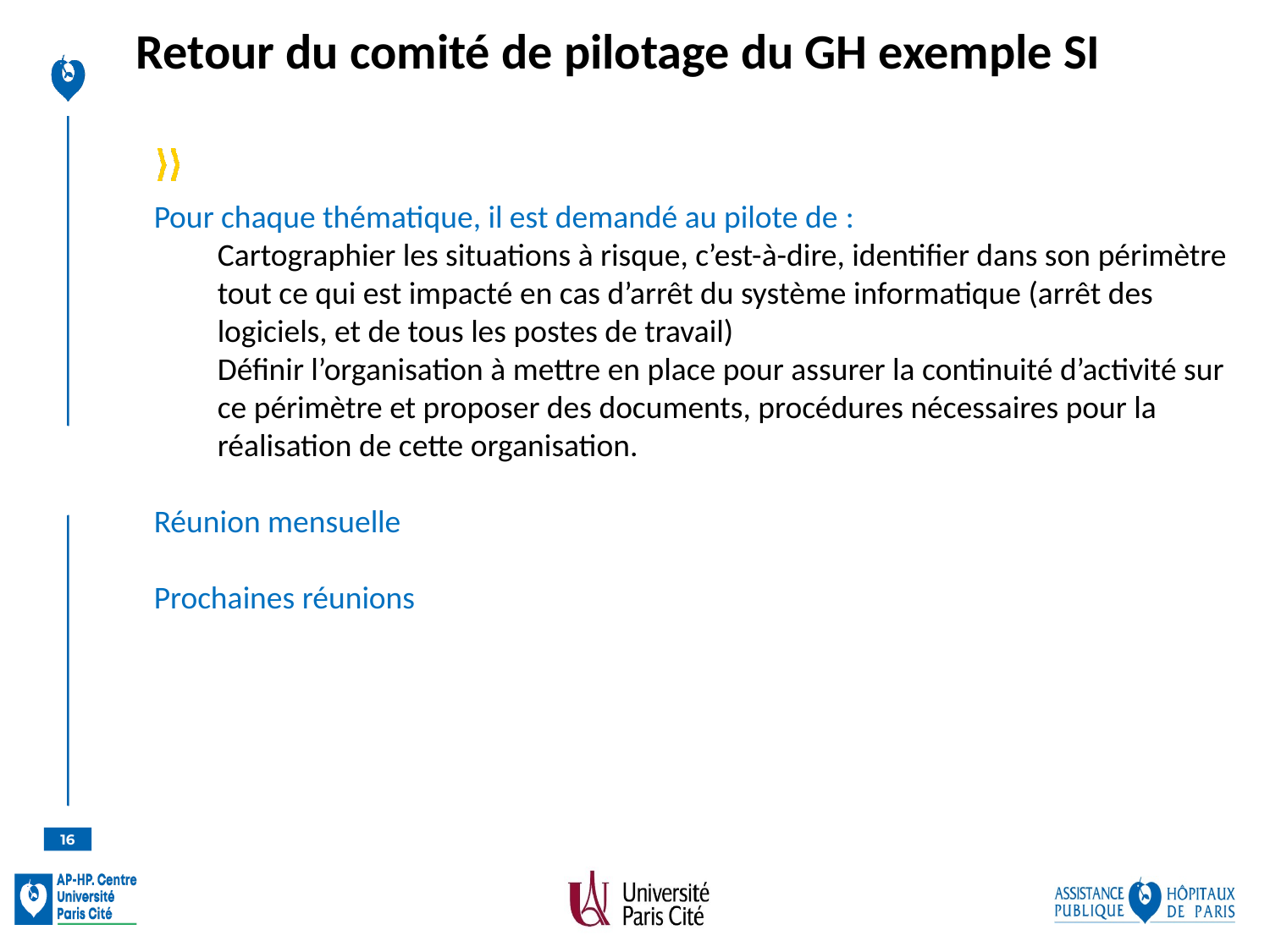

Retour du comité de pilotage du GH exemple SI
#
Pour chaque thématique, il est demandé au pilote de :
Cartographier les situations à risque, c’est-à-dire, identifier dans son périmètre tout ce qui est impacté en cas d’arrêt du système informatique (arrêt des logiciels, et de tous les postes de travail)
Définir l’organisation à mettre en place pour assurer la continuité d’activité sur ce périmètre et proposer des documents, procédures nécessaires pour la réalisation de cette organisation.

Réunion mensuelle

Prochaines réunions